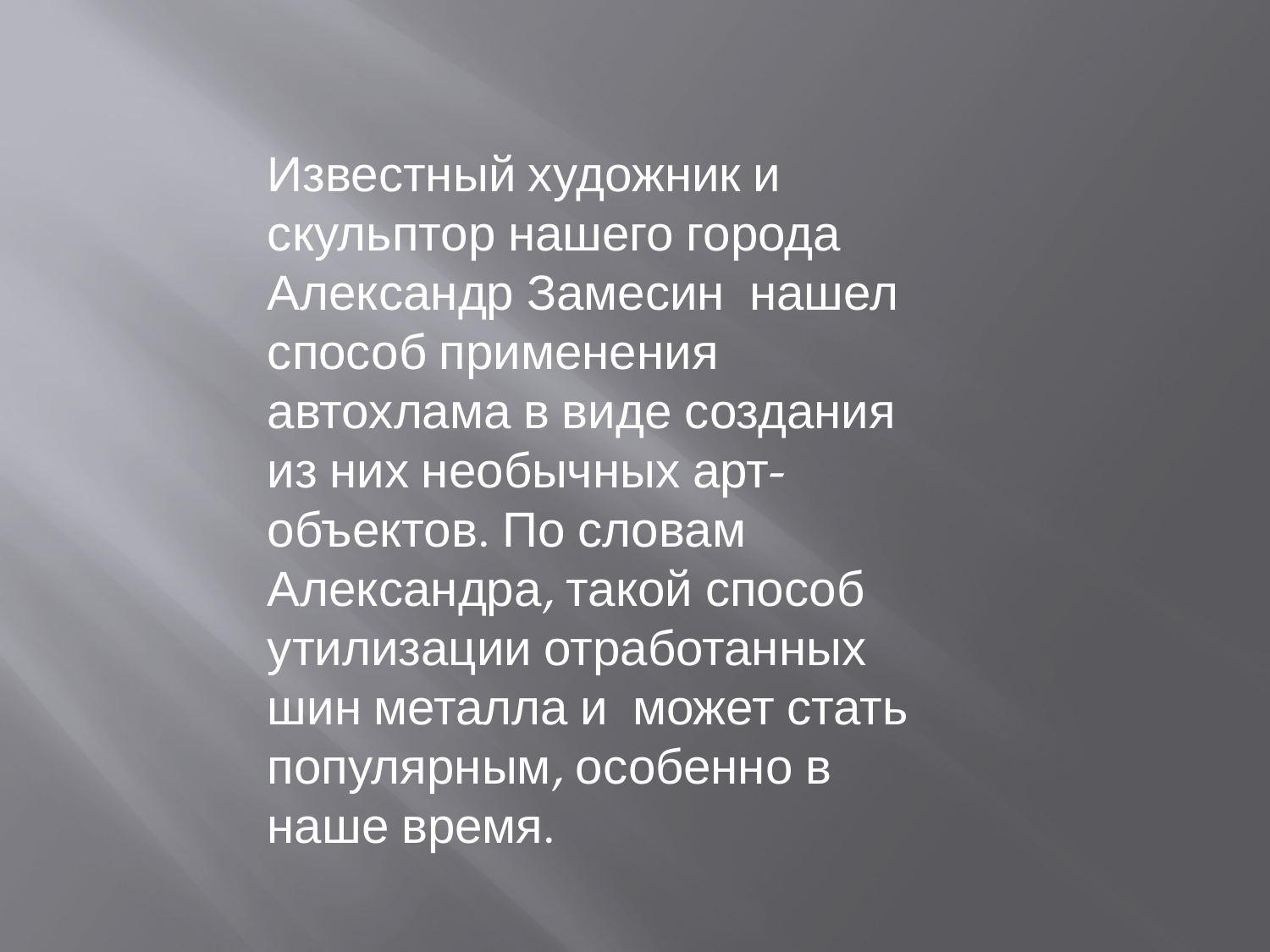

Известный художник и скульптор нашего города Александр Замесин  нашел способ применения автохлама в виде создания из них необычных арт-объектов. По словам Александра, такой способ утилизации отработанных шин металла и  может стать популярным, особенно в наше время.